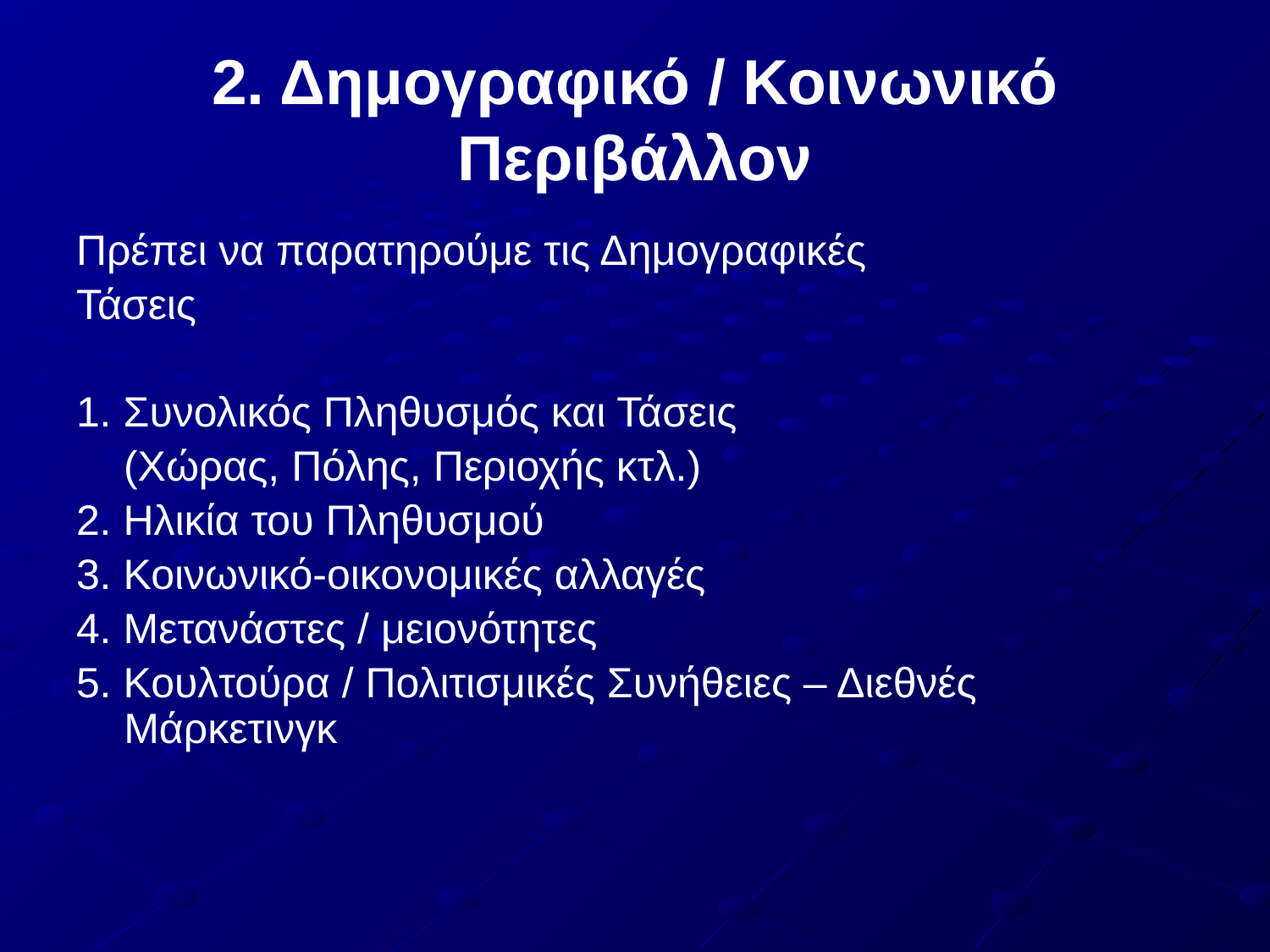

# 2. Δημογραφικό / Κοινωνικό Περιβάλλον
Πρέπει να παρατηρούμε τις Δημογραφικές
Τάσεις

1. Συνολικός Πληθυσμός και Τάσεις
    (Χώρας, Πόλης, Περιοχής κτλ.)
2. Ηλικία του Πληθυσμού
3. Κοινωνικό-οικονομικές αλλαγές
4. Μετανάστες / μειονότητες
5. Κουλτούρα / Πολιτισμικές Συνήθειες – Διεθνές Μάρκετινγκ